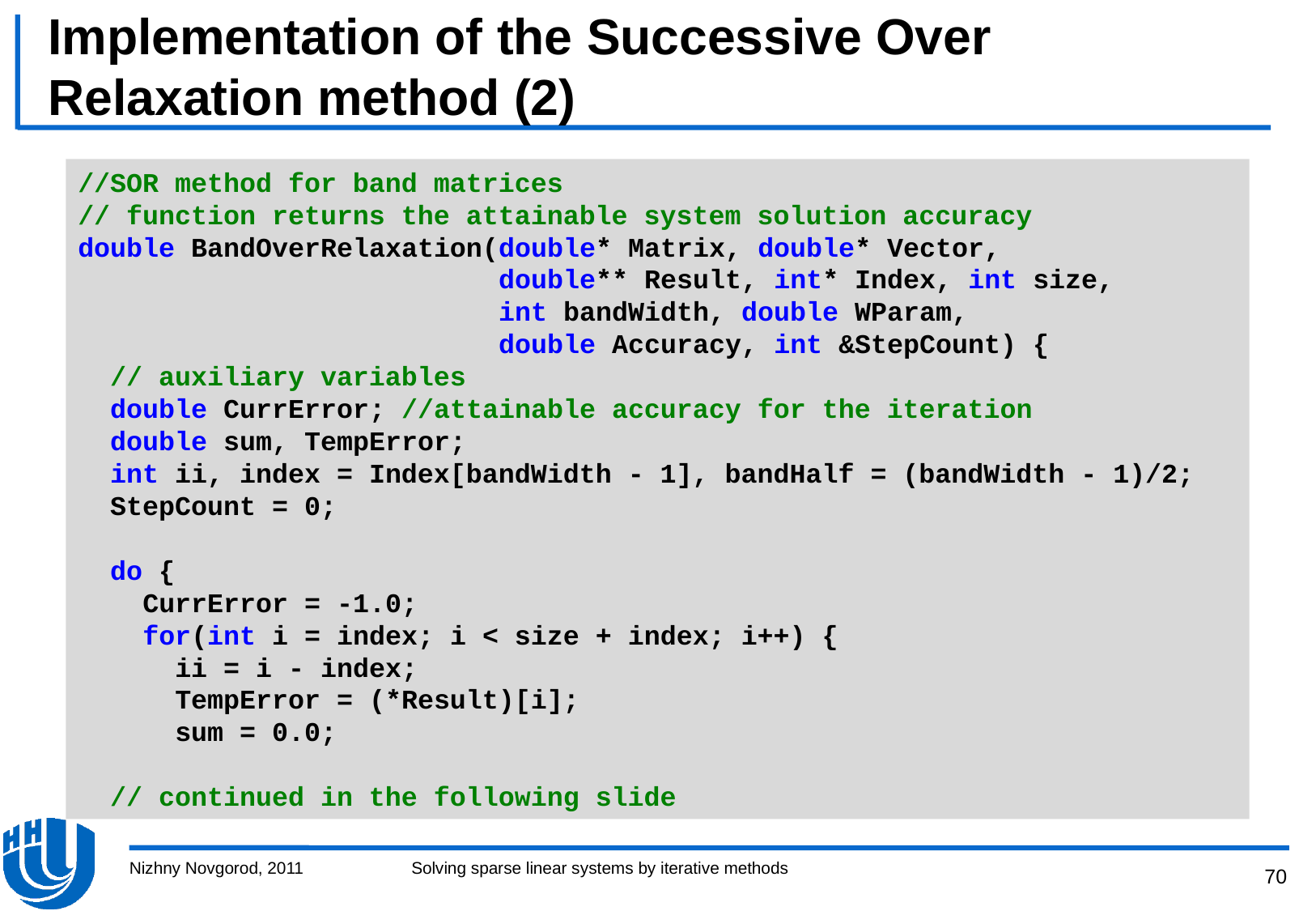

# Implementation of the Successive Over Relaxation method (2)
//SOR method for band matrices
// function returns the attainable system solution accuracy
double BandOverRelaxation(double* Matrix, double* Vector,
		           double** Result, int* Index, int size,
                          int bandWidth, double WParam,
		           double Accuracy, int &StepCount) {
  // auxiliary variables
  double CurrError; //attainable accuracy for the iteration
  double sum, TempError;
  int ii, index = Index[bandWidth - 1], bandHalf = (bandWidth - 1)/2;
  StepCount = 0;

  do {
    CurrError = -1.0;
    for(int i = index; i < size + index; i++) {
      ii = i - index;
      TempError = (*Result)[i];
      sum = 0.0;

  // continued in the following slide

Nizhny Novgorod, 2011
Solving sparse linear systems by iterative methods